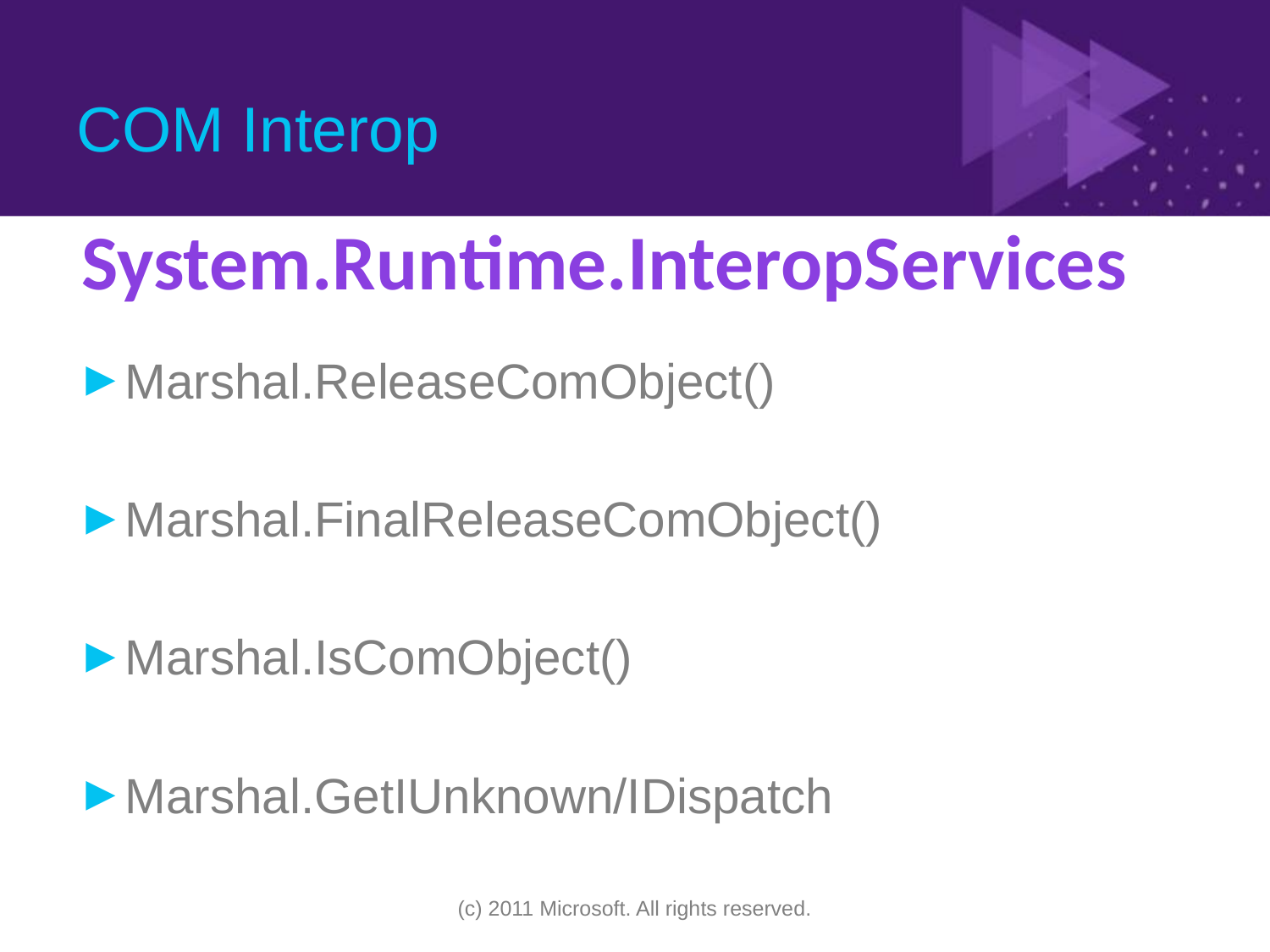

# COM Interop
System.Runtime.InteropServices
Marshal.ReleaseComObject()

Marshal.FinalReleaseComObject()

Marshal.IsComObject()

Marshal.GetIUnknown/IDispatch
(c) 2011 Microsoft. All rights reserved.